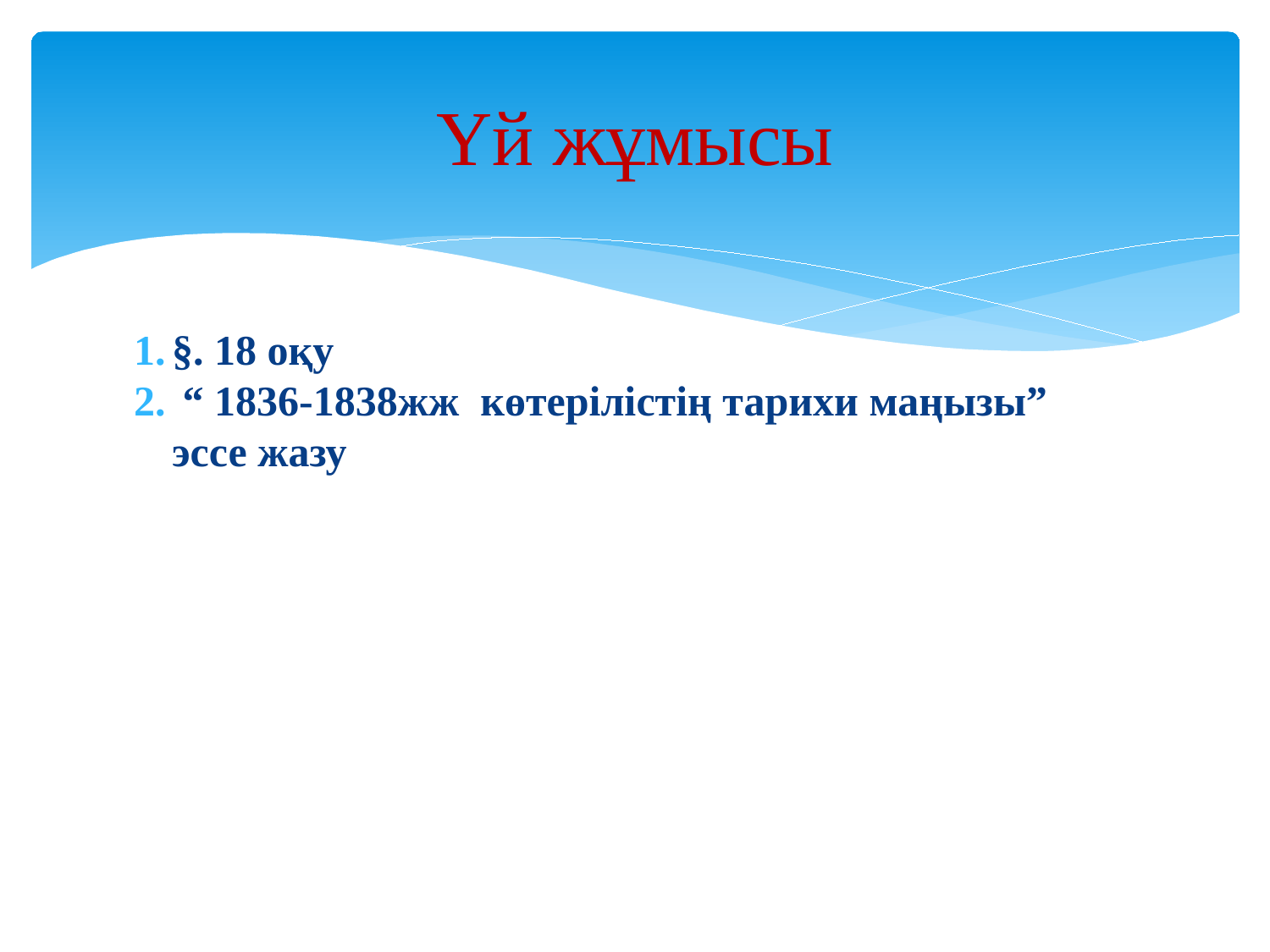

# Үй жұмысы
§. 18 оқу
 “ 1836-1838жж  көтерілістің тарихи маңызы”   эссе жазу